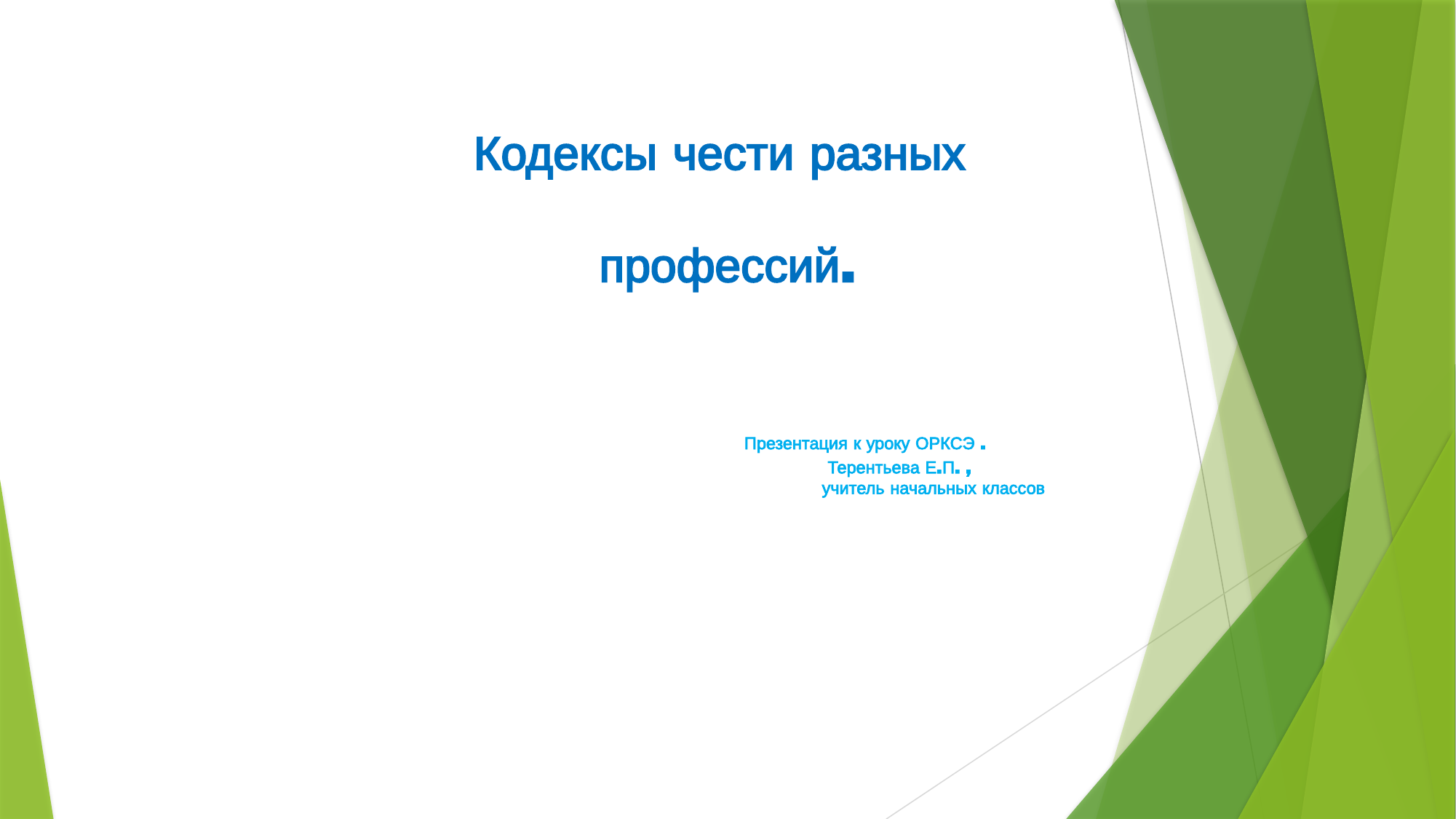

# Кодексы чести разных профессий. Презентация к уроку ОРКСЭ . Терентьева Е.П. , учитель начальных классов